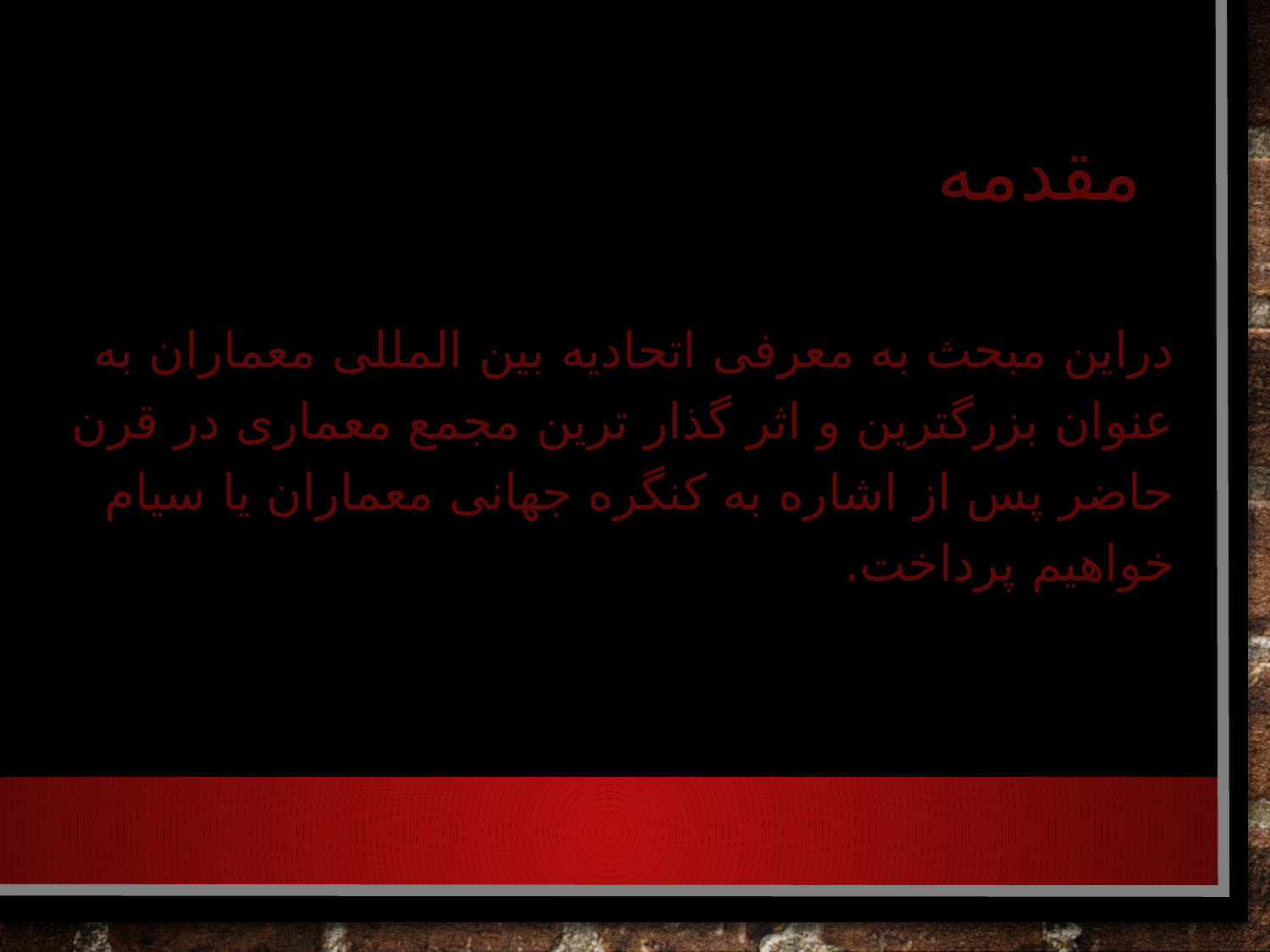

# مقدمه
دراین مبحث به معرفی اتحادیه بین المللی معماران به عنوان بزرگترین و اثر گذار ترین مجمع معماری در قرن حاضر پس از اشاره به کنگره جهانی معماران یا سیام خواهیم پرداخت.